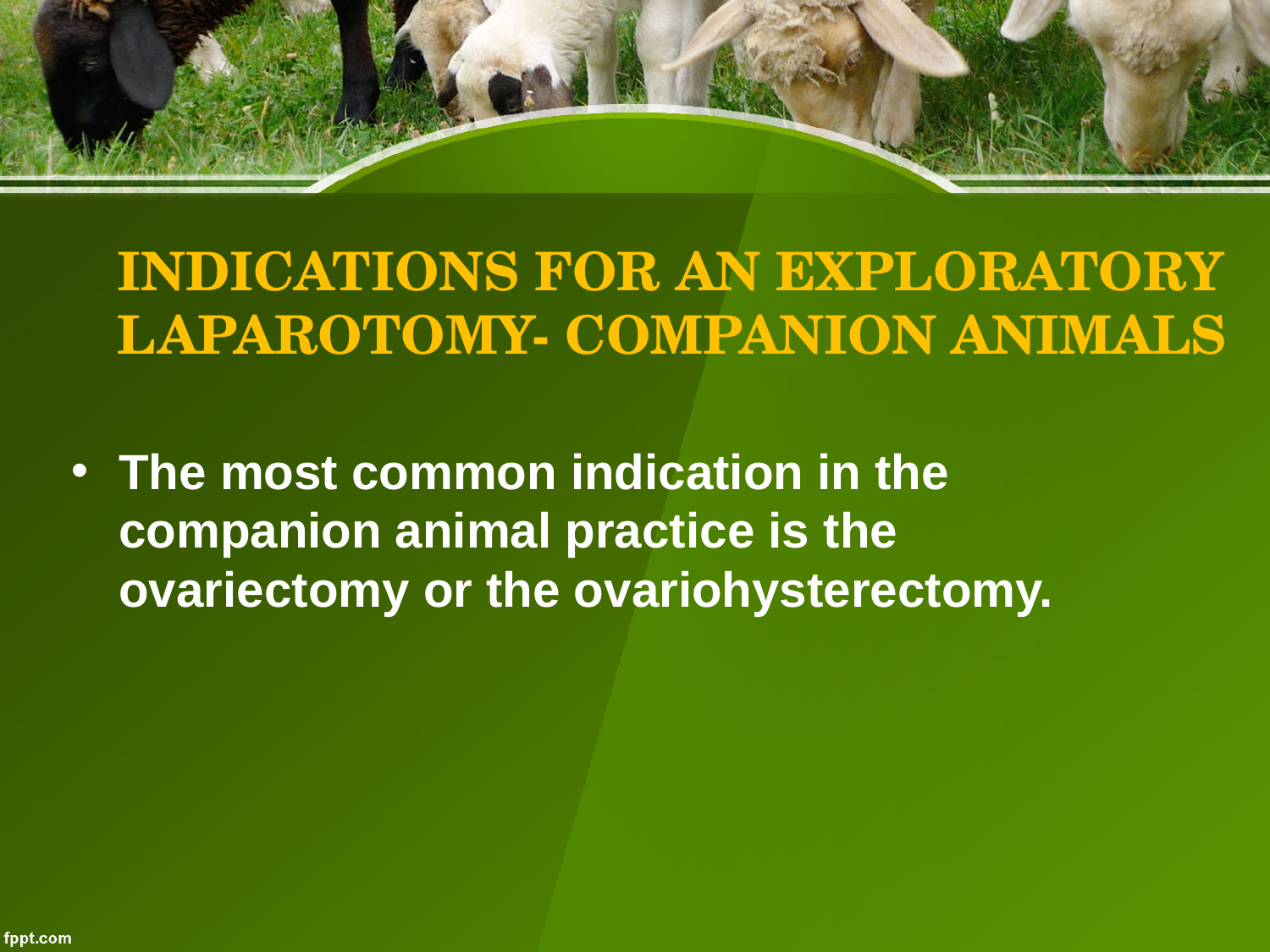

# INDICATIONS FOR AN EXPLORATORY LAPAROTOMY- COMPANION ANIMALS
The most common indication in the companion animal practice is the ovariectomy or the ovariohysterectomy.